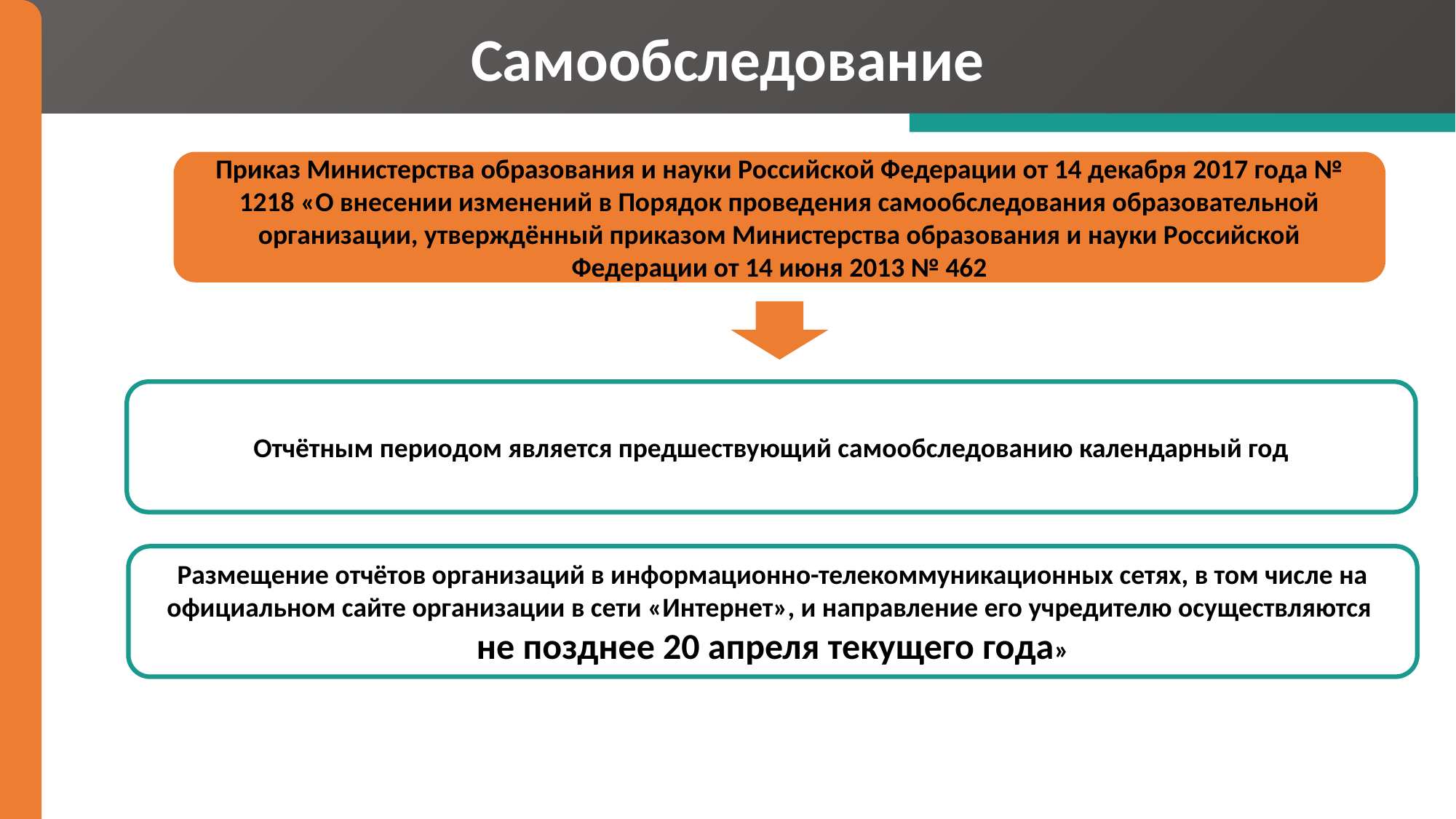

Самообследование

Приказ Министерства образования и науки Российской Федерации от 14 декабря 2017 года № 1218 «О внесении изменений в Порядок проведения самообследования образовательной организации, утверждённый приказом Министерства образования и науки Российской Федерации от 14 июня 2013 № 462

Отчётным периодом является предшествующий самообследованию календарный год

Размещение отчётов организаций в информационно-телекоммуникационных сетях, в том числе на официальном сайте организации в сети «Интернет», и направление его учредителю осуществляются
не позднее 20 апреля текущего года»